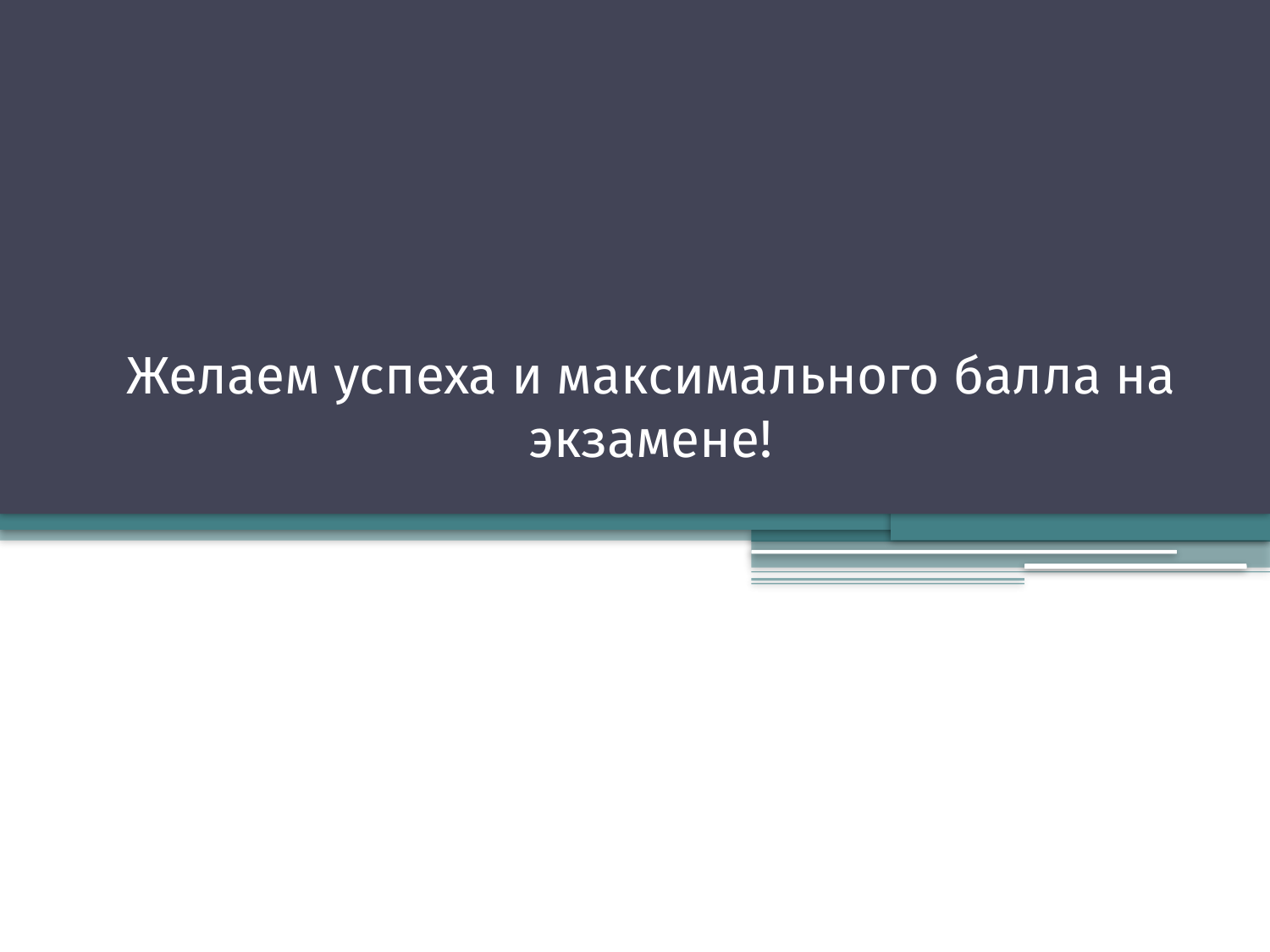

# Желаем успеха и максимального балла на экзамене!